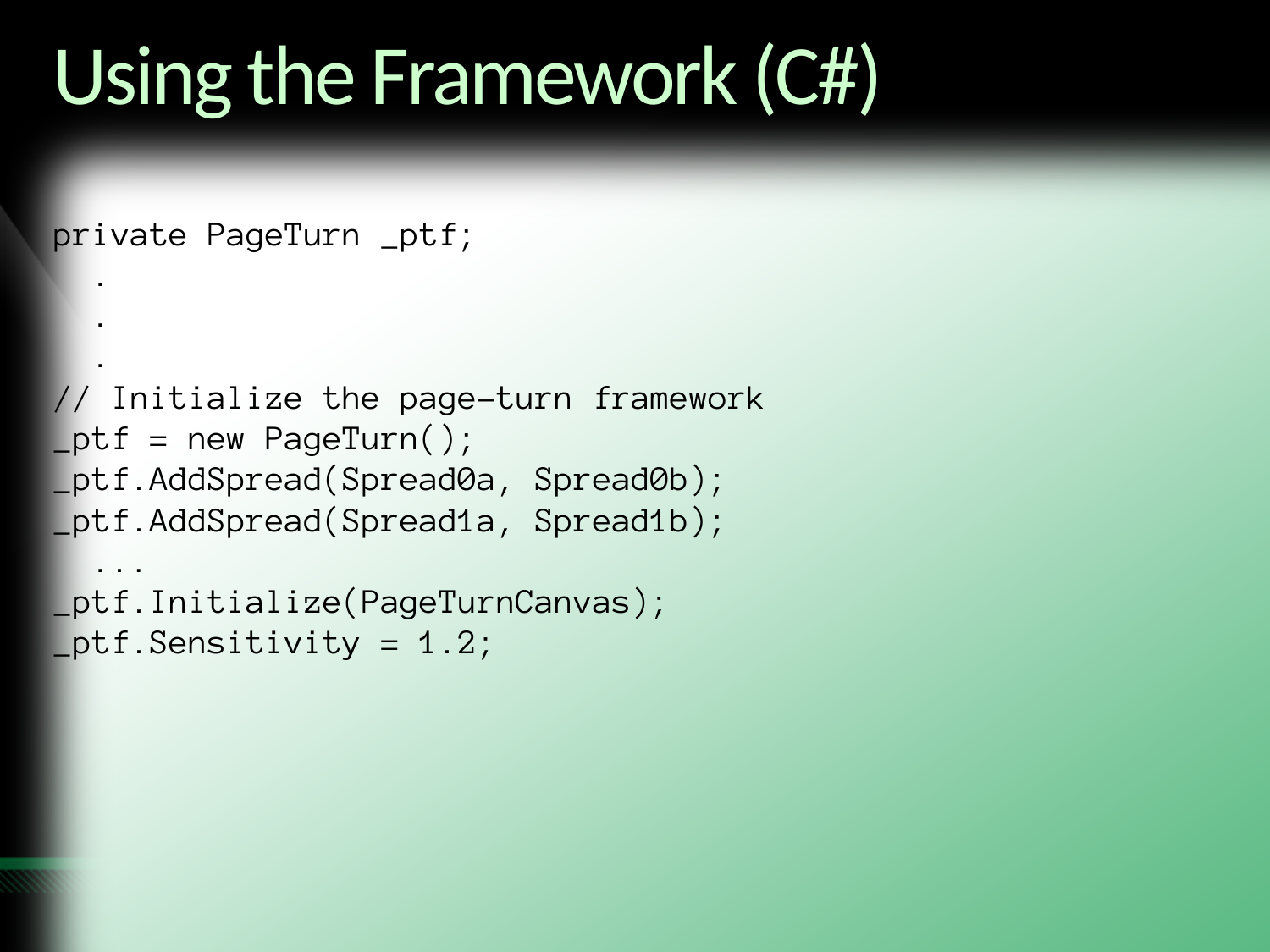

# Using the Framework (C#)
private PageTurn _ptf;
  .
  .
  .
// Initialize the page-turn framework
_ptf = new PageTurn();
_ptf.AddSpread(Spread0a, Spread0b);
_ptf.AddSpread(Spread1a, Spread1b);
  ...
_ptf.Initialize(PageTurnCanvas);
_ptf.Sensitivity = 1.2;